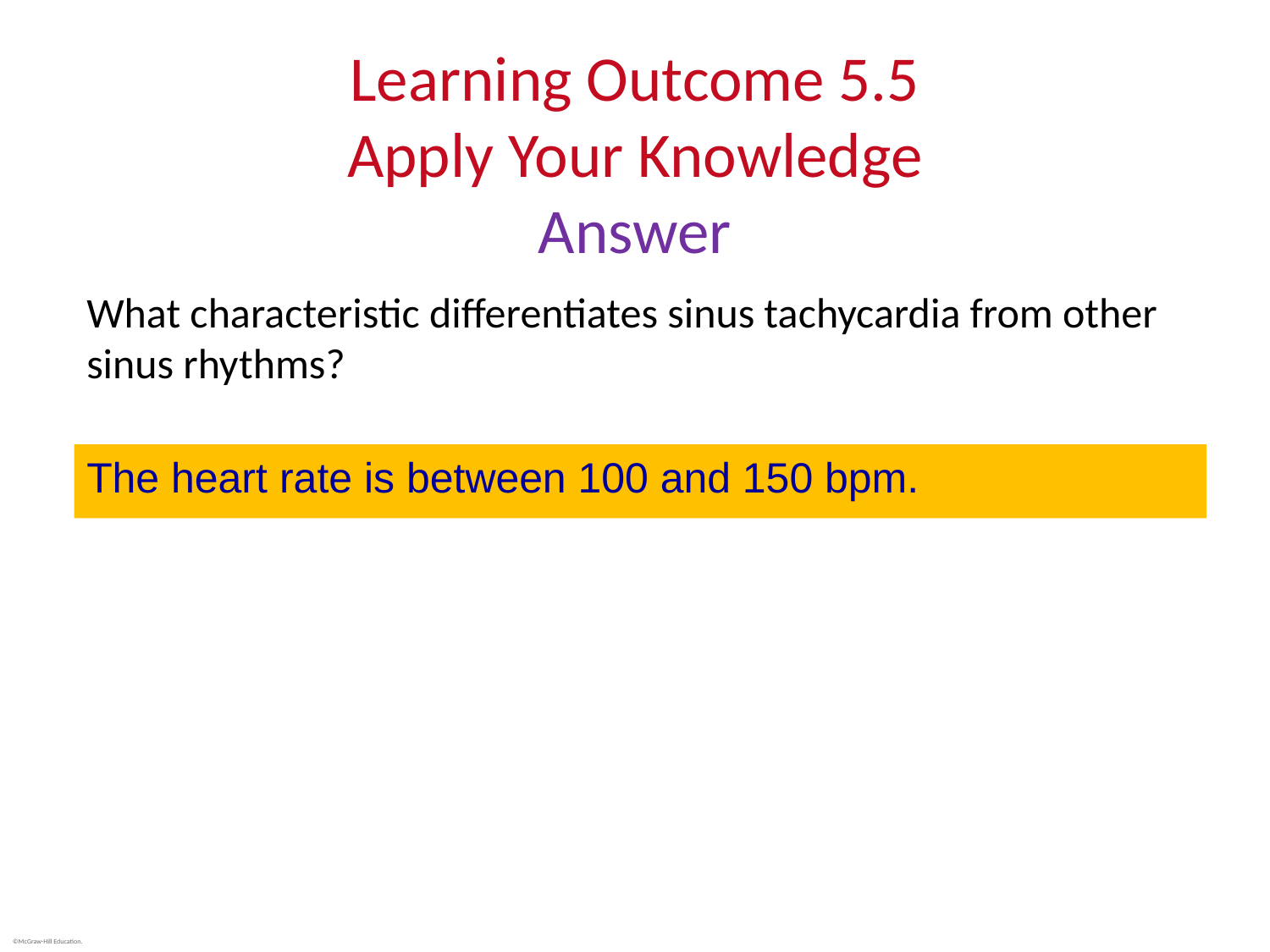

# Learning Outcome 5.5 Apply Your Knowledge Answer
What characteristic differentiates sinus tachycardia from other sinus rhythms?
The heart rate is between 100 and 150 bpm.